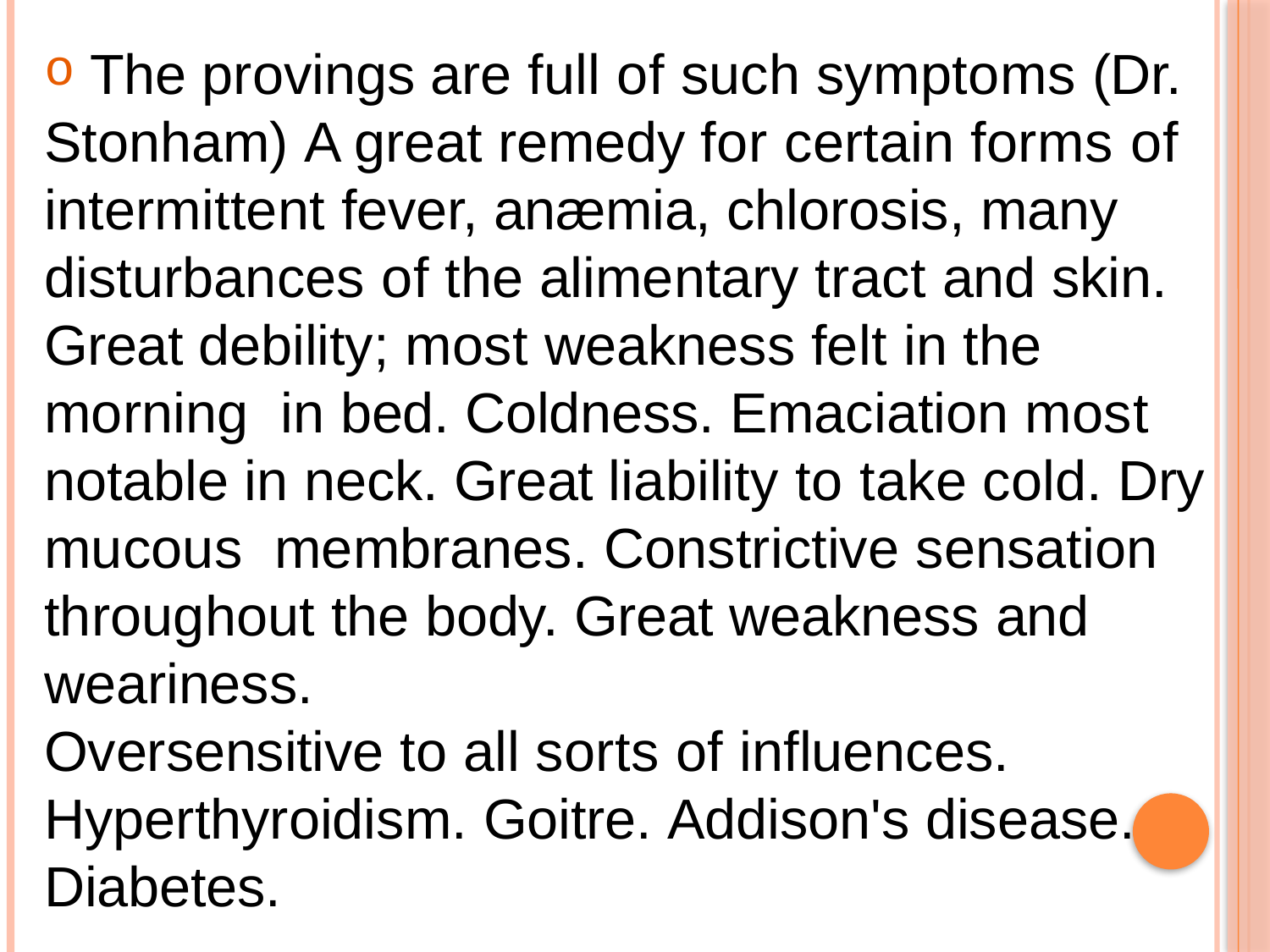

The provings are full of such symptoms (Dr.
Stonham) A great remedy for certain forms of intermittent fever, anæmia, chlorosis, many  disturbances of the alimentary tract and skin. Great debility; most weakness felt in the morning  in bed. Coldness. Emaciation most notable in neck. Great liability to take cold. Dry mucous  membranes. Constrictive sensation throughout the body. Great weakness and weariness.
Oversensitive to all sorts of influences. Hyperthyroidism. Goitre. Addison's disease. Diabetes.